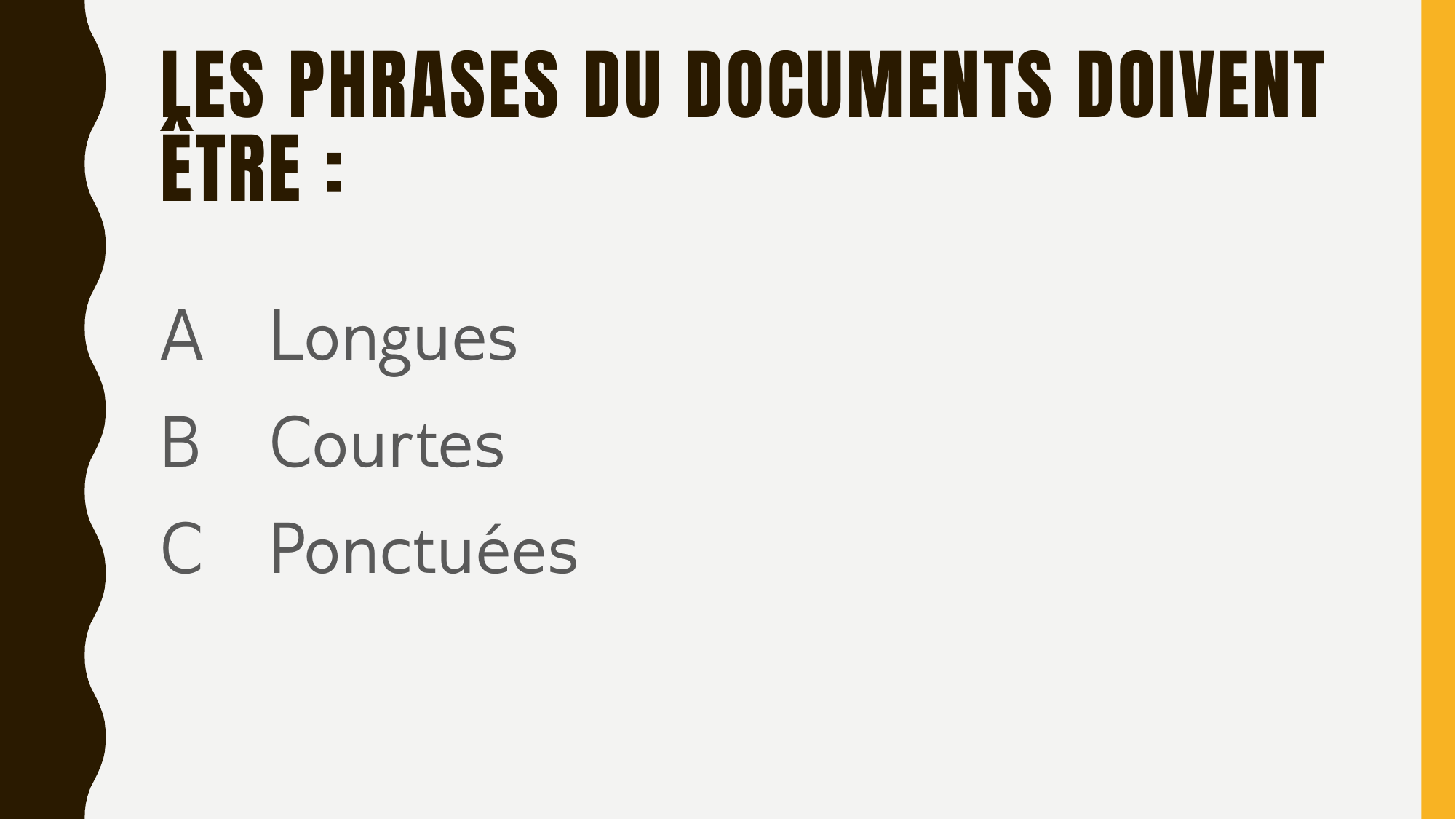

# Les phrases du documents doivent être :
A 	Longues
B 	Courtes
C 	Ponctuées